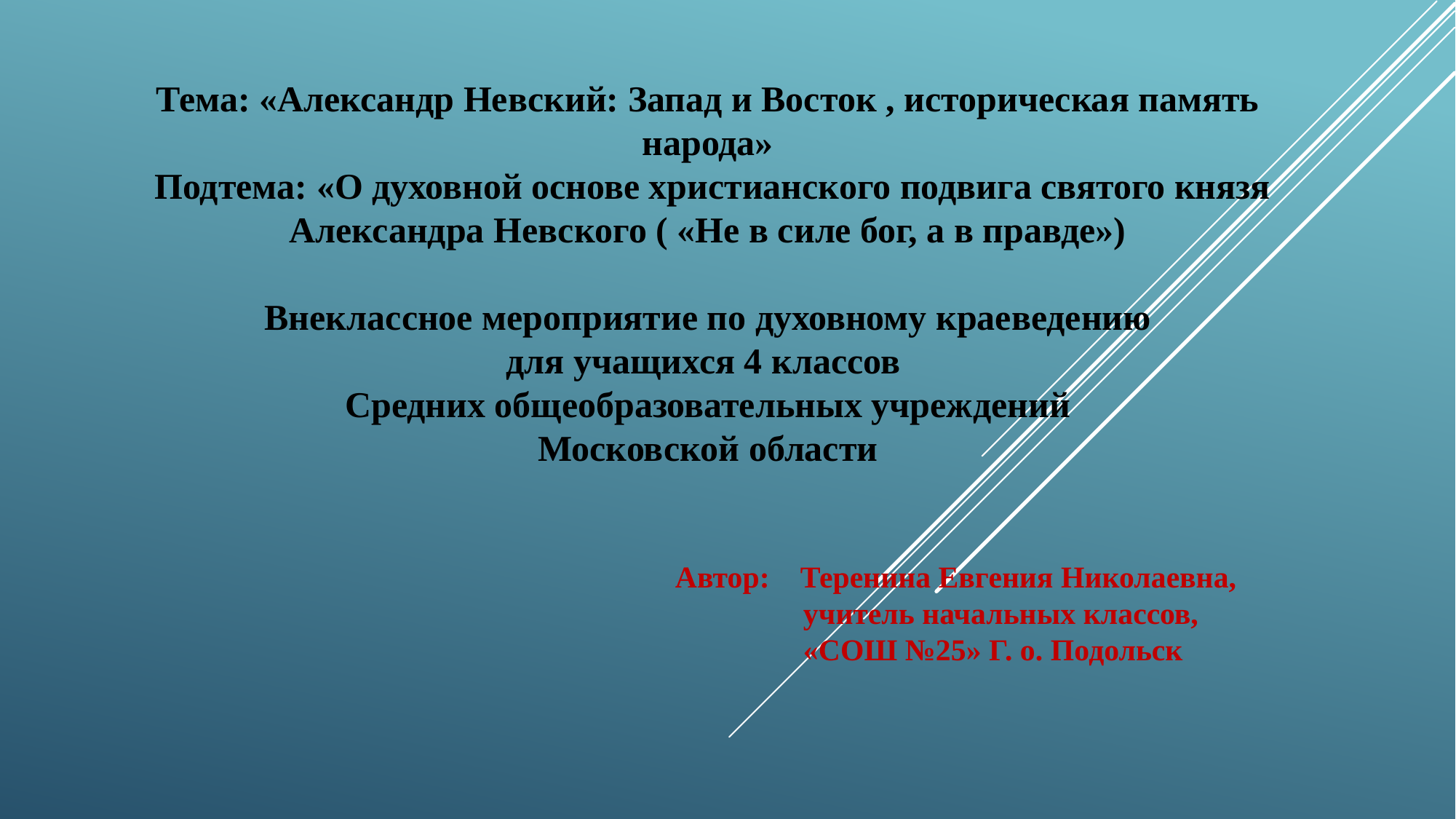

# Тема: «Александр Невский: Запад и Восток , историческая память народа» Подтема: «О духовной основе христианского подвига святого князя Александра Невского ( «Не в силе бог, а в правде») Внеклассное мероприятие по духовному краеведению для учащихся 4 классов Средних общеобразовательных учреждений Московской области
 Автор:    Теренина Евгения Николаевна,
                  учитель начальных классов,
                  «СОШ №25» Г. о. Подольск